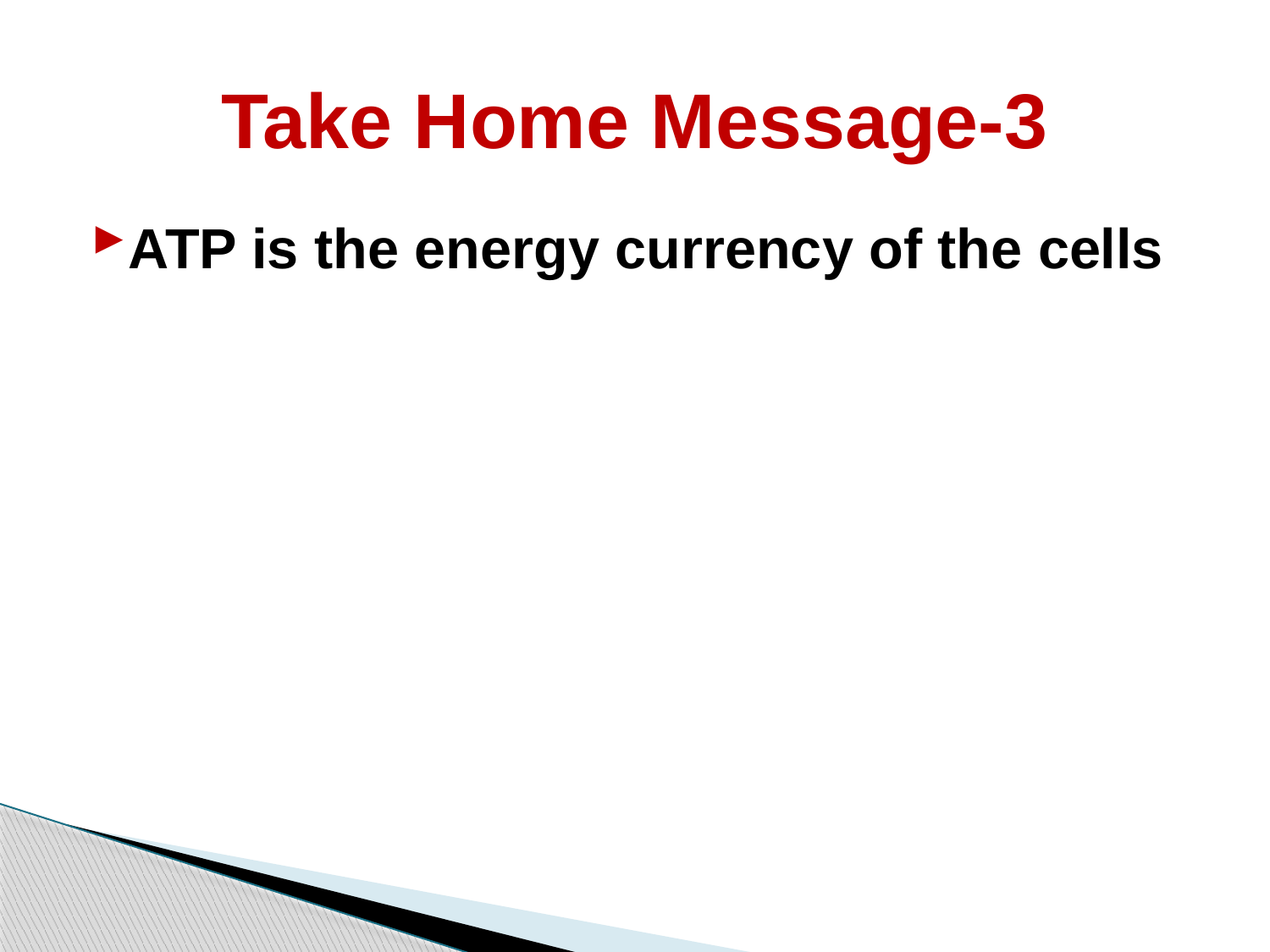

# Take Home Message-3
ATP is the energy currency of the cells